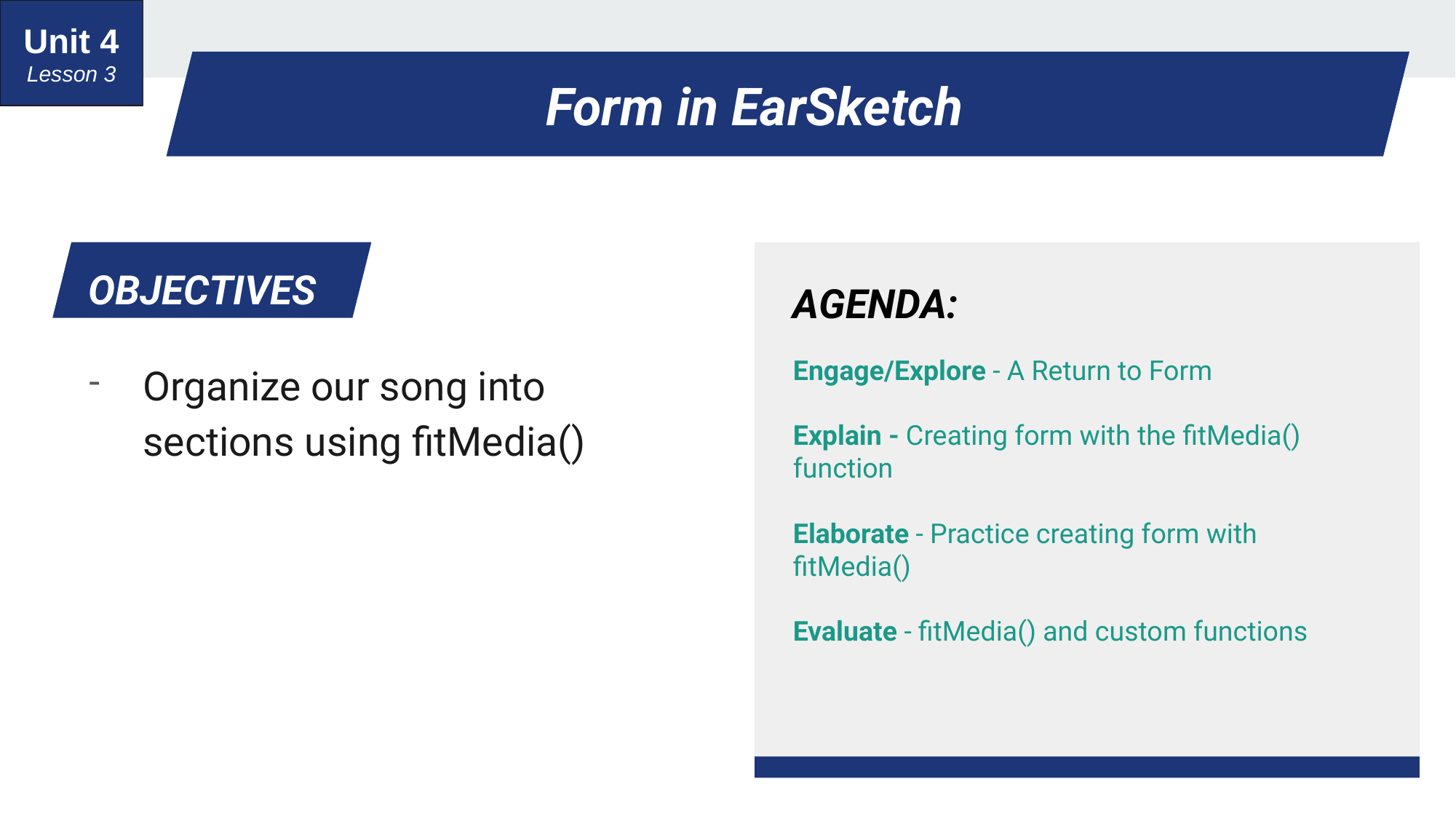

Unit 4
Lesson 3

# Form in EarSketch

OBJECTIVES

AGENDA:
Engage/Explore - A Return to Form
Explain - Creating form with the fitMedia() function
Elaborate - Practice creating form with fitMedia()
Evaluate - fitMedia() and custom functions
Organize our song into sections using fitMedia()